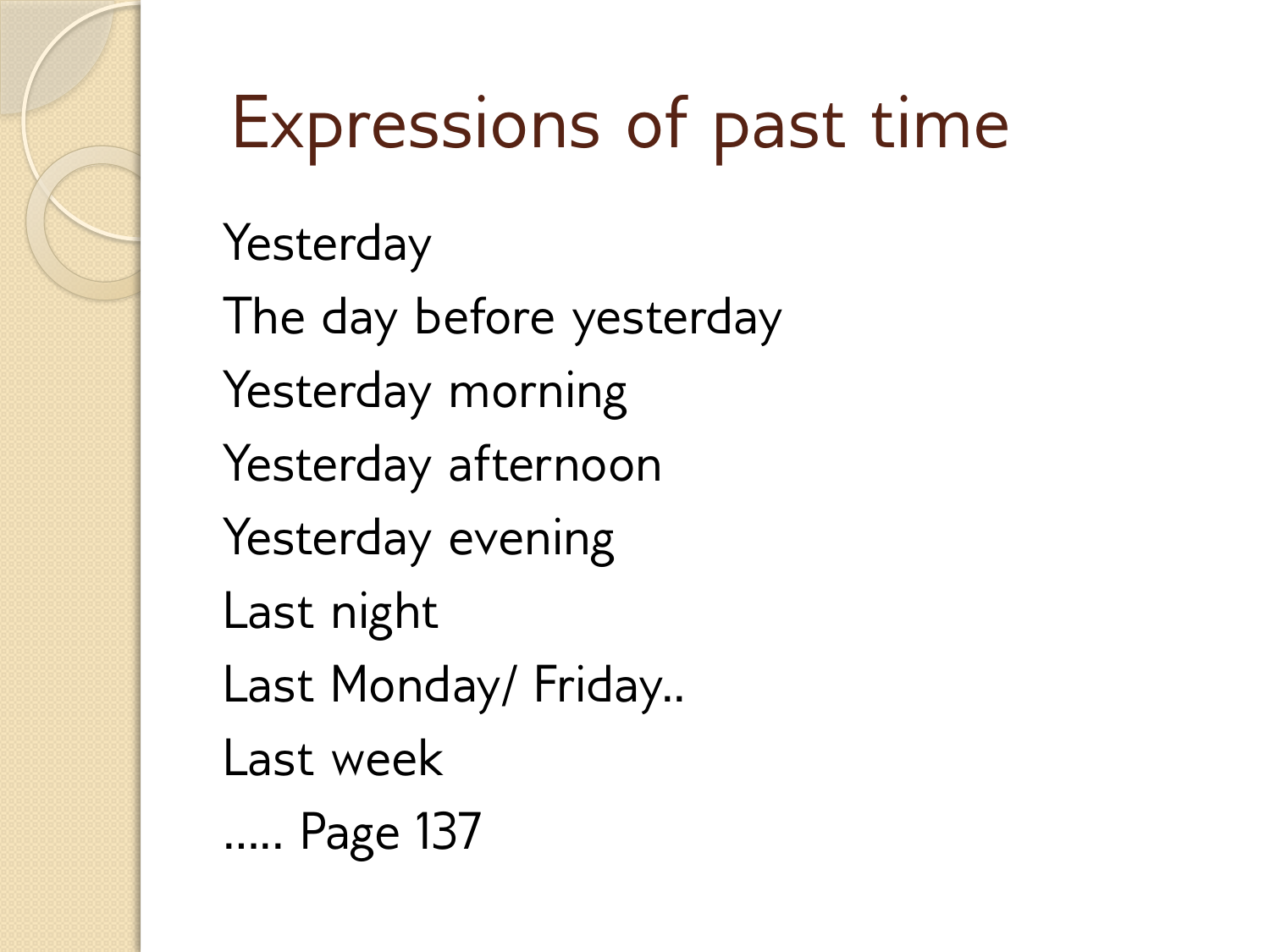

# Expressions of past time
Yesterday
The day before yesterday
Yesterday morning
Yesterday afternoon
Yesterday evening
Last night
Last Monday/ Friday..
Last week
….. Page 137